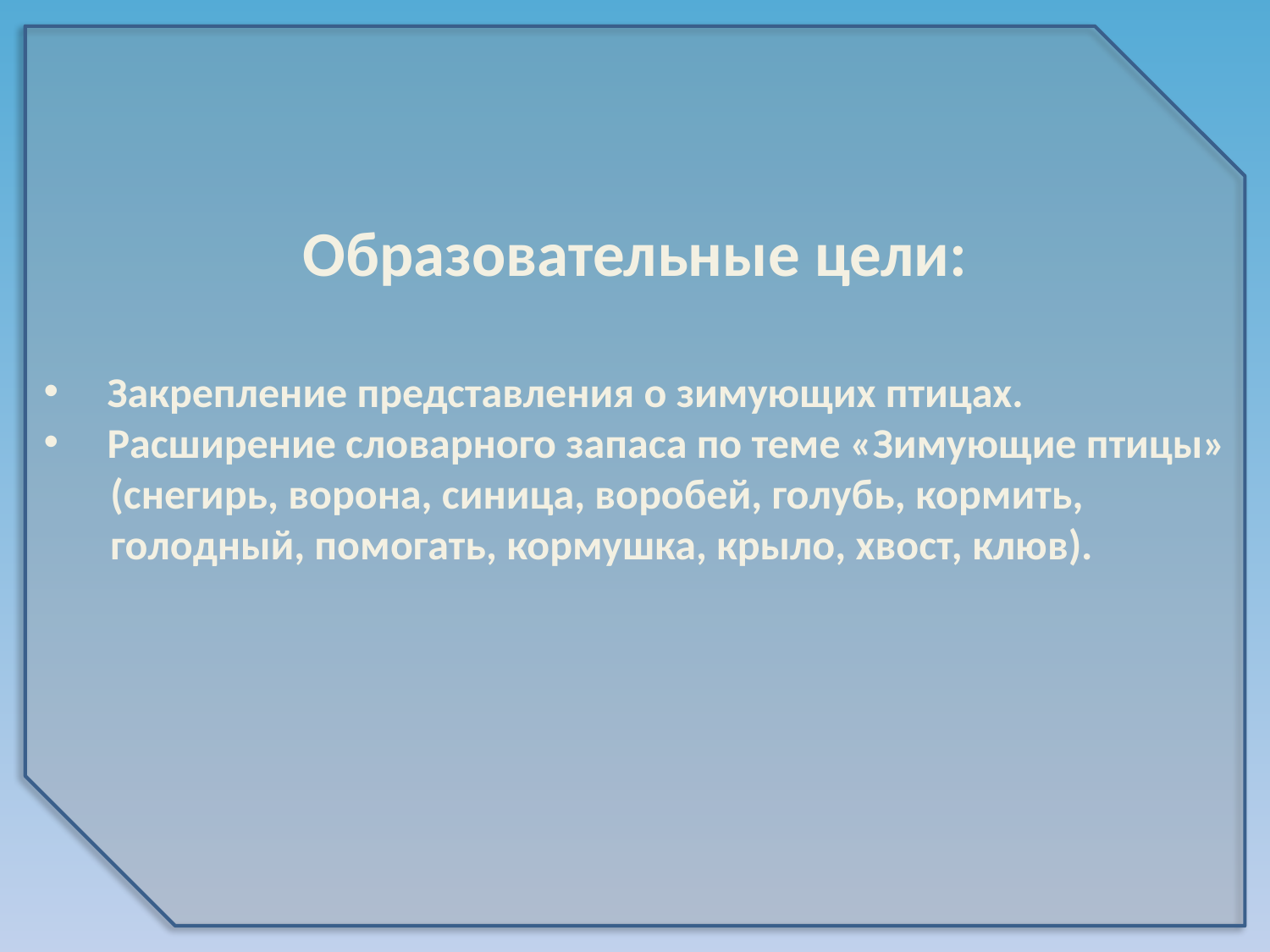

Образовательные цели:

Закрепление представления о зимующих птицах.
Расширение словарного запаса по теме «Зимующие птицы»
       (снегирь, ворона, синица, воробей, голубь, кормить,
       голодный, помогать, кормушка, крыло, хвост, клюв).